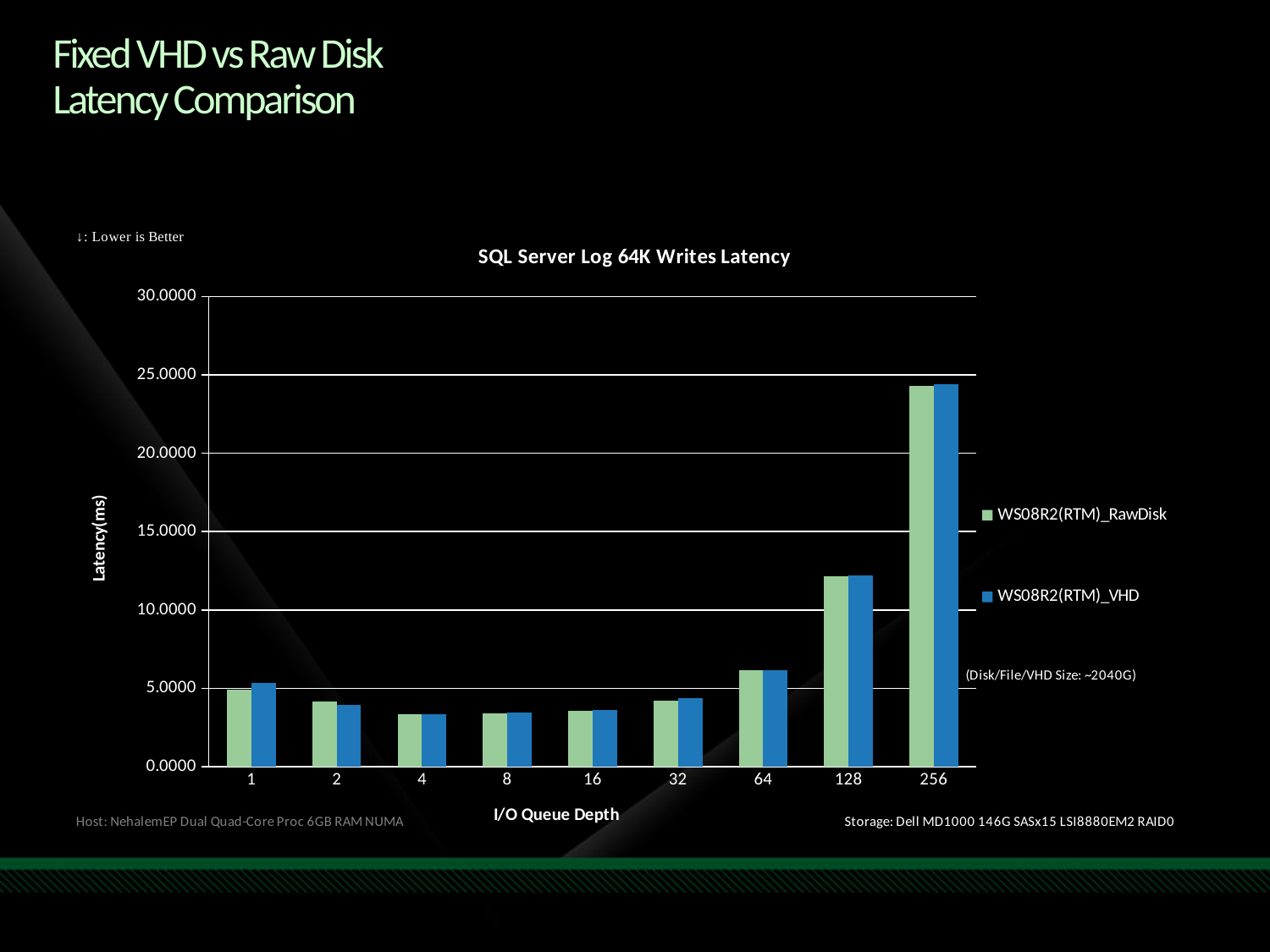

# Fixed VHD vs Raw Disk Latency Comparison

### Chart: SQL Server Log 64K Writes Latency

| Category | WS08R2(RTM)_RawDisk | WS08R2(RTM)_VHD |
|---|---|---|
|  | 4.917866 | 5.339757 |
|  | 4.154133999999998 | 3.9565829999999997 |
|  | 3.3582169999999993 | 3.3686079999999996 |
|  | 3.383955 | 3.4342349999999997 |
|  | 3.544514 | 3.638973 |
|  | 4.204073999999999 | 4.388774 |
|  | 6.130721 | 6.147105999999999 |
|  | 12.135160999999998 | 12.188242999999998 |
|  | 24.309073 | 24.40035 |